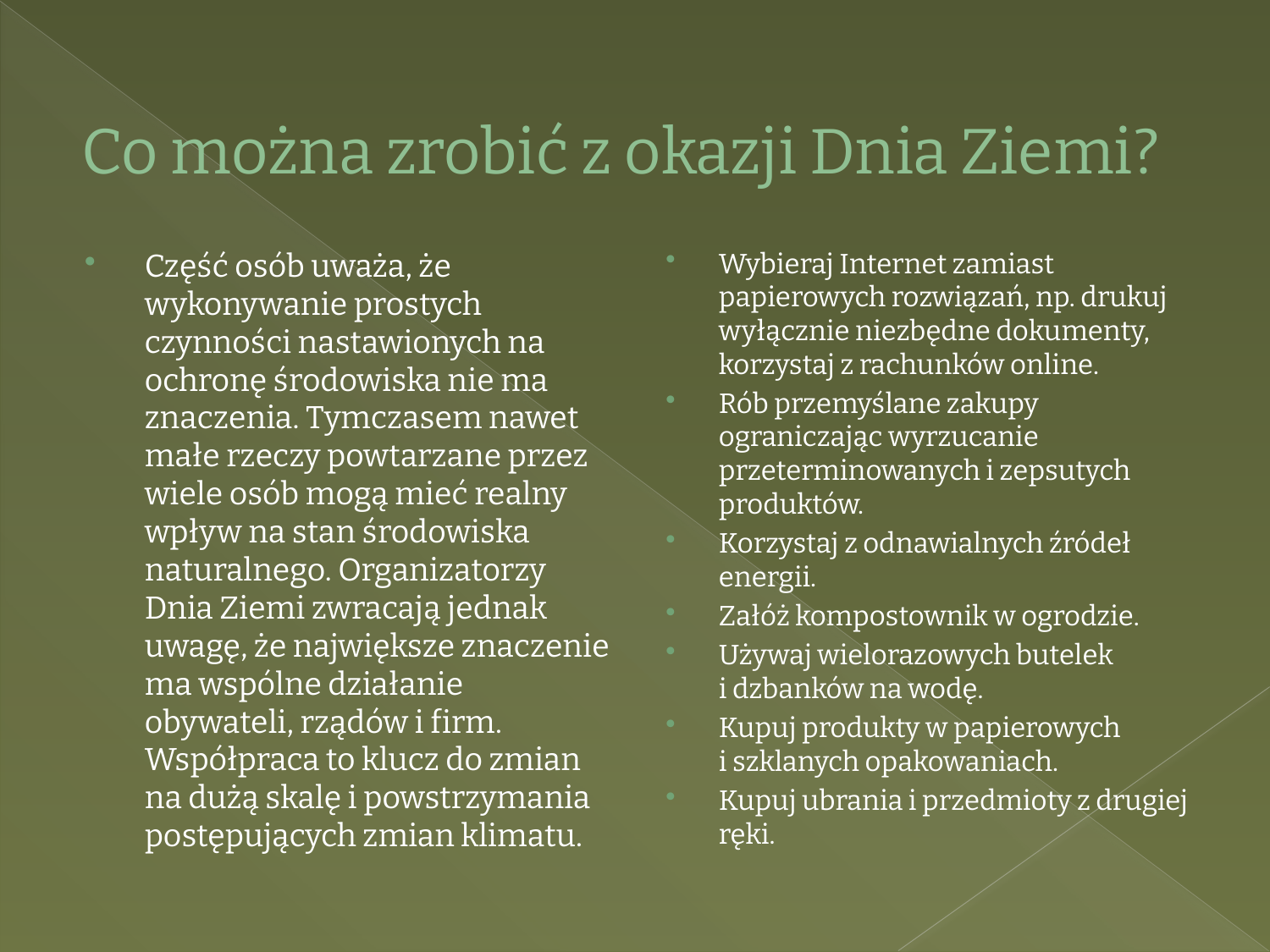

# Co można zrobić z okazji Dnia Ziemi?
Część osób uważa, że wykonywanie prostych czynności nastawionych na ochronę środowiska nie ma znaczenia. Tymczasem nawet małe rzeczy powtarzane przez wiele osób mogą mieć realny wpływ na stan środowiska naturalnego. Organizatorzy Dnia Ziemi zwracają jednak uwagę, że największe znaczenie ma wspólne działanie obywateli, rządów i firm. Współpraca to klucz do zmian na dużą skalę i powstrzymania postępujących zmian klimatu.

Wybieraj Internet zamiast papierowych rozwiązań, np. drukuj wyłącznie niezbędne dokumenty, korzystaj z rachunków online.
Rób przemyślane zakupy ograniczając wyrzucanie przeterminowanych i zepsutych produktów.
Korzystaj z odnawialnych źródeł energii.
Załóż kompostownik w ogrodzie.
Używaj wielorazowych butelek i dzbanków na wodę.
Kupuj produkty w papierowych i szklanych opakowaniach.
Kupuj ubrania i przedmioty z drugiej ręki.